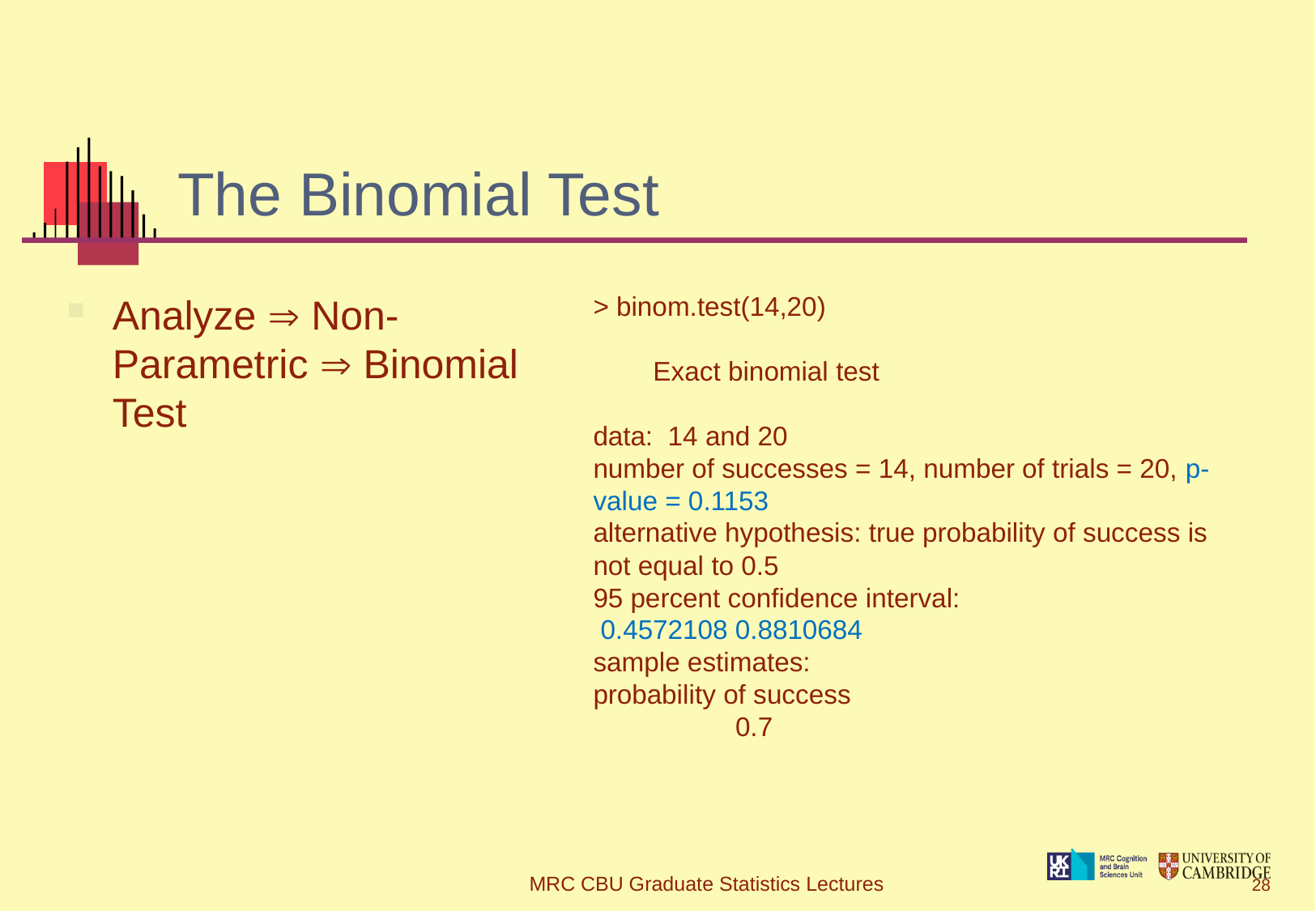

# The Binomial Test
Analyze ⇒ Non-Parametric ⇒ Binomial Test
> binom.test(14,20)

        Exact binomial test

data:  14 and 20
number of successes = 14, number of trials = 20, p-value = 0.1153
alternative hypothesis: true probability of success is not equal to 0.5
95 percent confidence interval:
 0.4572108 0.8810684
sample estimates:
probability of success
                   0.7

MRC CBU Graduate Statistics Lectures
28